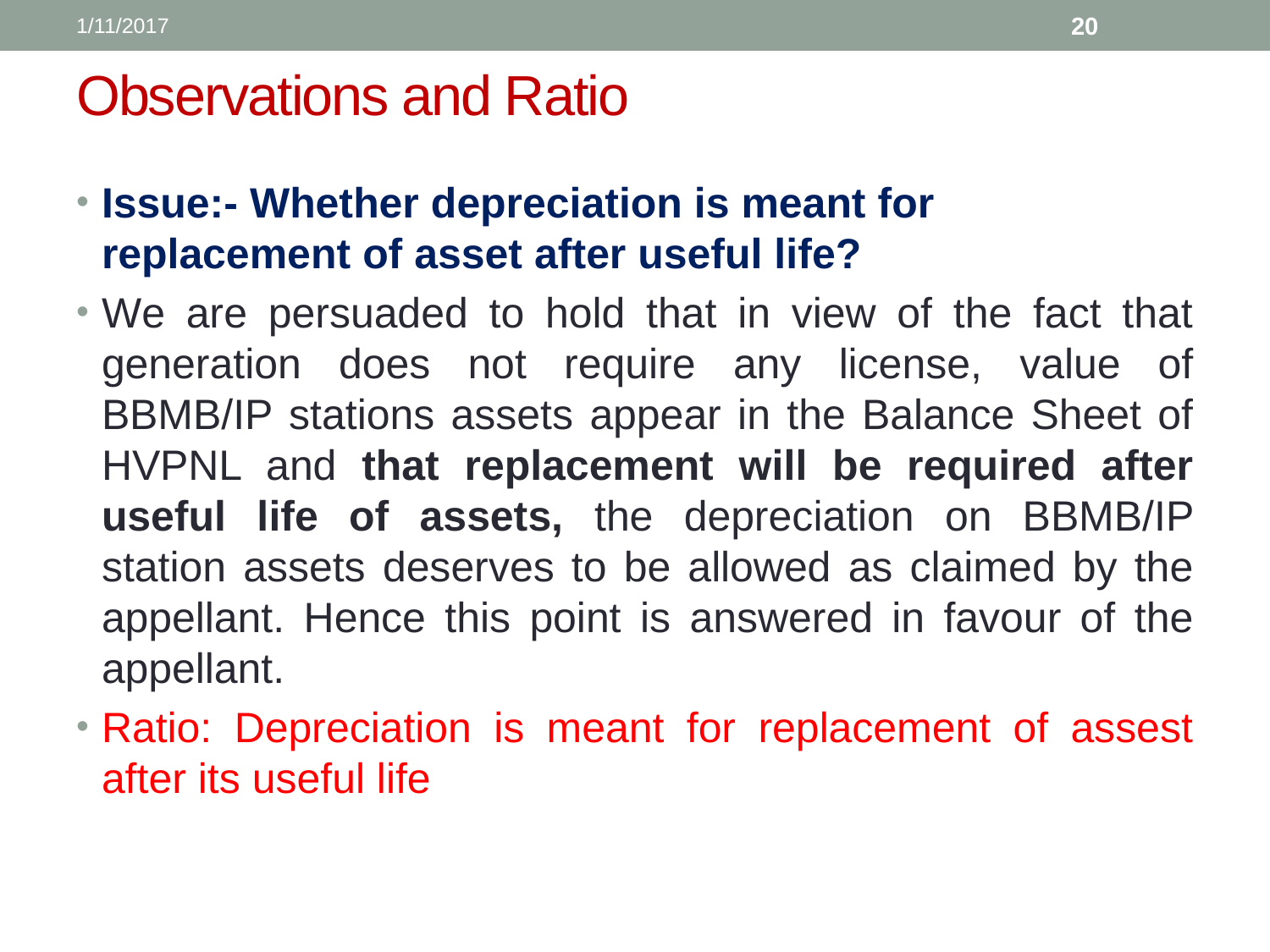

1/11/2017
20
# Observations and Ratio
Issue:- Whether depreciation is meant for replacement of asset after useful life?
We are persuaded to hold that in view of the fact that generation does not require any license, value of BBMB/IP stations assets appear in the Balance Sheet of HVPNL and that replacement will be required after useful life of assets, the depreciation on BBMB/IP station assets deserves to be allowed as claimed by the appellant. Hence this point is answered in favour of the appellant.
Ratio: Depreciation is meant for replacement of assest after its useful life